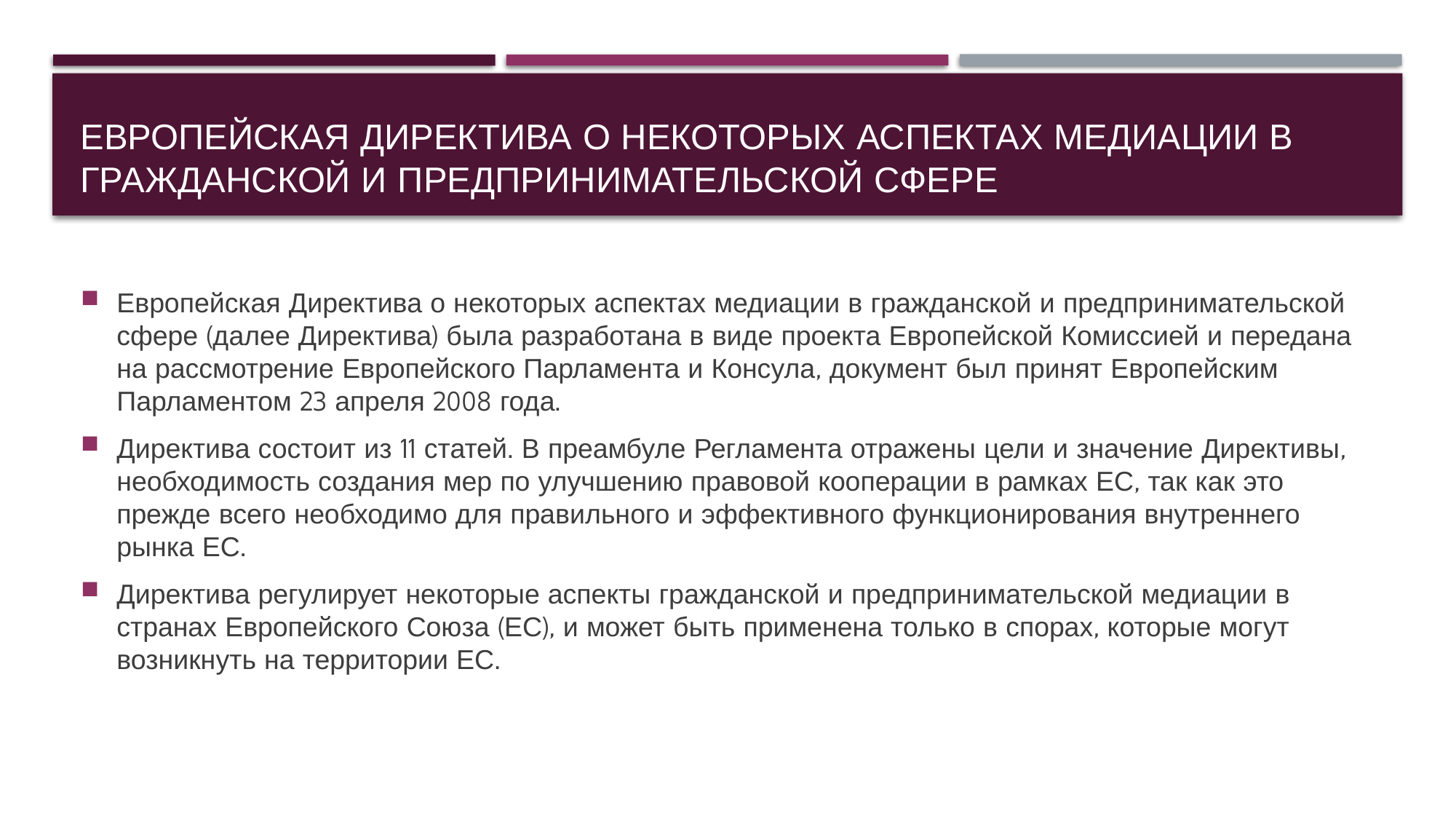

# Европейская Директива о некоторых аспектах медиации в гражданской и предпринимательской сфере
Европейская Директива о некоторых аспектах медиации в гражданской и предпринимательской сфере (далее Директива) была разработана в виде проекта Европейской Комиссией и передана на рассмотрение Европейского Парламента и Консула, документ был принят Европейским Парламентом 23 апреля 2008 года.
Директива состоит из 11 статей. В преамбуле Регламента отражены цели и значение Директивы, необходимость создания мер по улучшению правовой кооперации в рамках ЕС, так как это прежде всего необходимо для правильного и эффективного функционирования внутреннего рынка ЕС.
Директива регулирует некоторые аспекты гражданской и предпринимательской медиации в странах Европейского Союза (ЕС), и может быть применена только в спорах, которые могут возникнуть на территории ЕС.